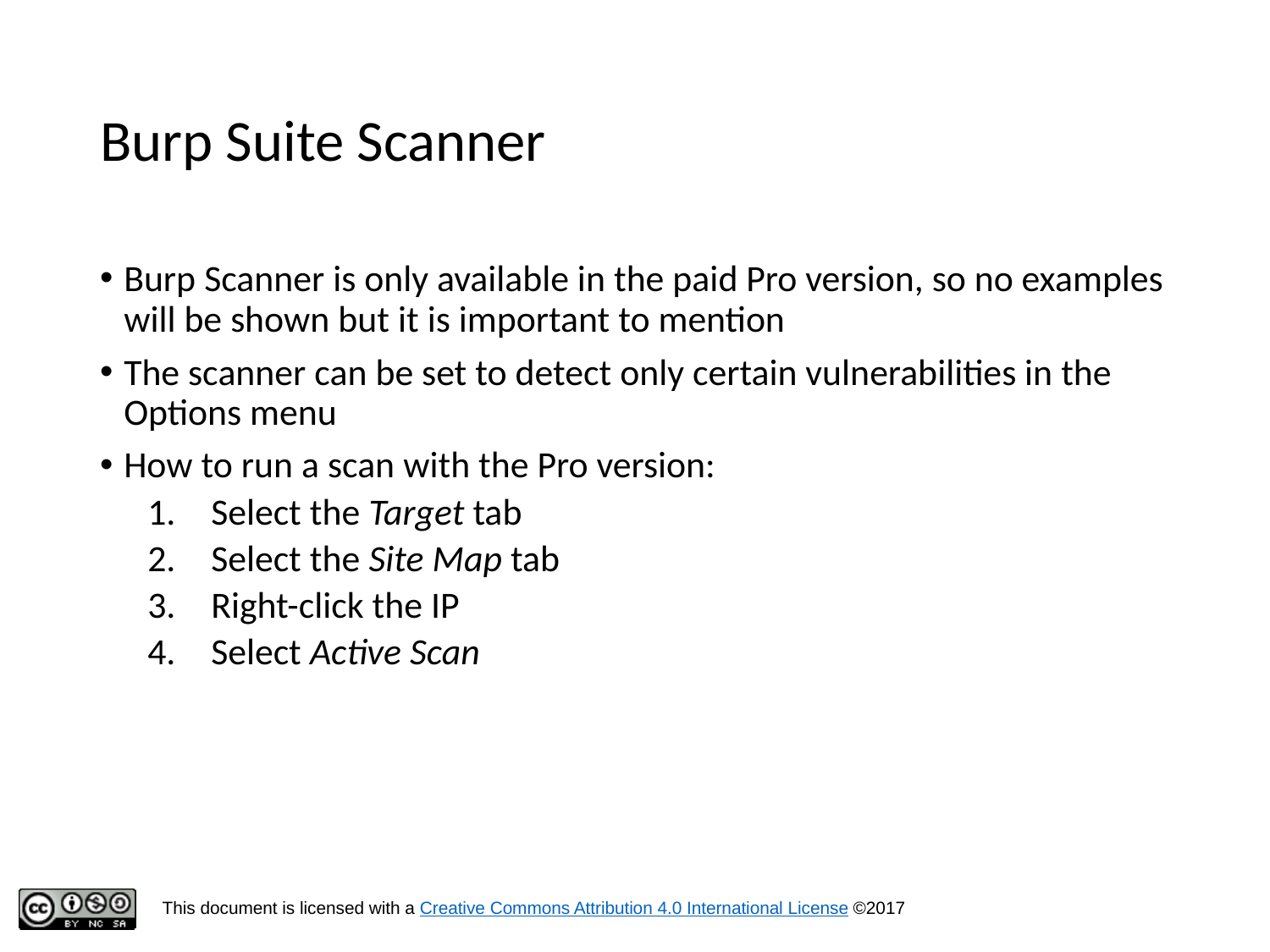

# Burp Suite Scanner
Burp Scanner is only available in the paid Pro version, so no examples will be shown but it is important to mention
The scanner can be set to detect only certain vulnerabilities in the Options menu
How to run a scan with the Pro version:
Select the Target tab
Select the Site Map tab
Right-click the IP
Select Active Scan